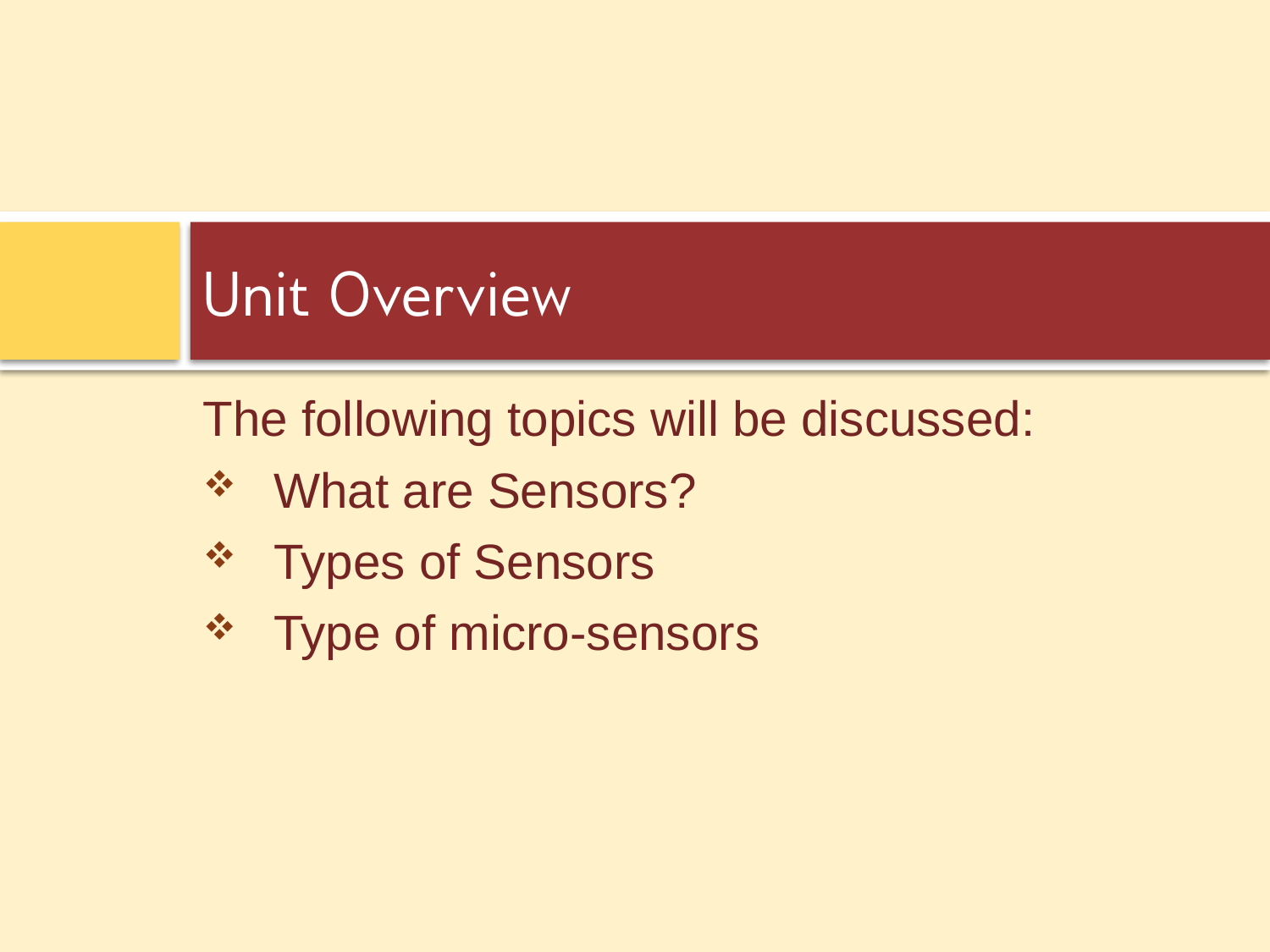

# Unit Overview
The following topics will be discussed:
What are Sensors?
Types of Sensors
Type of micro-sensors